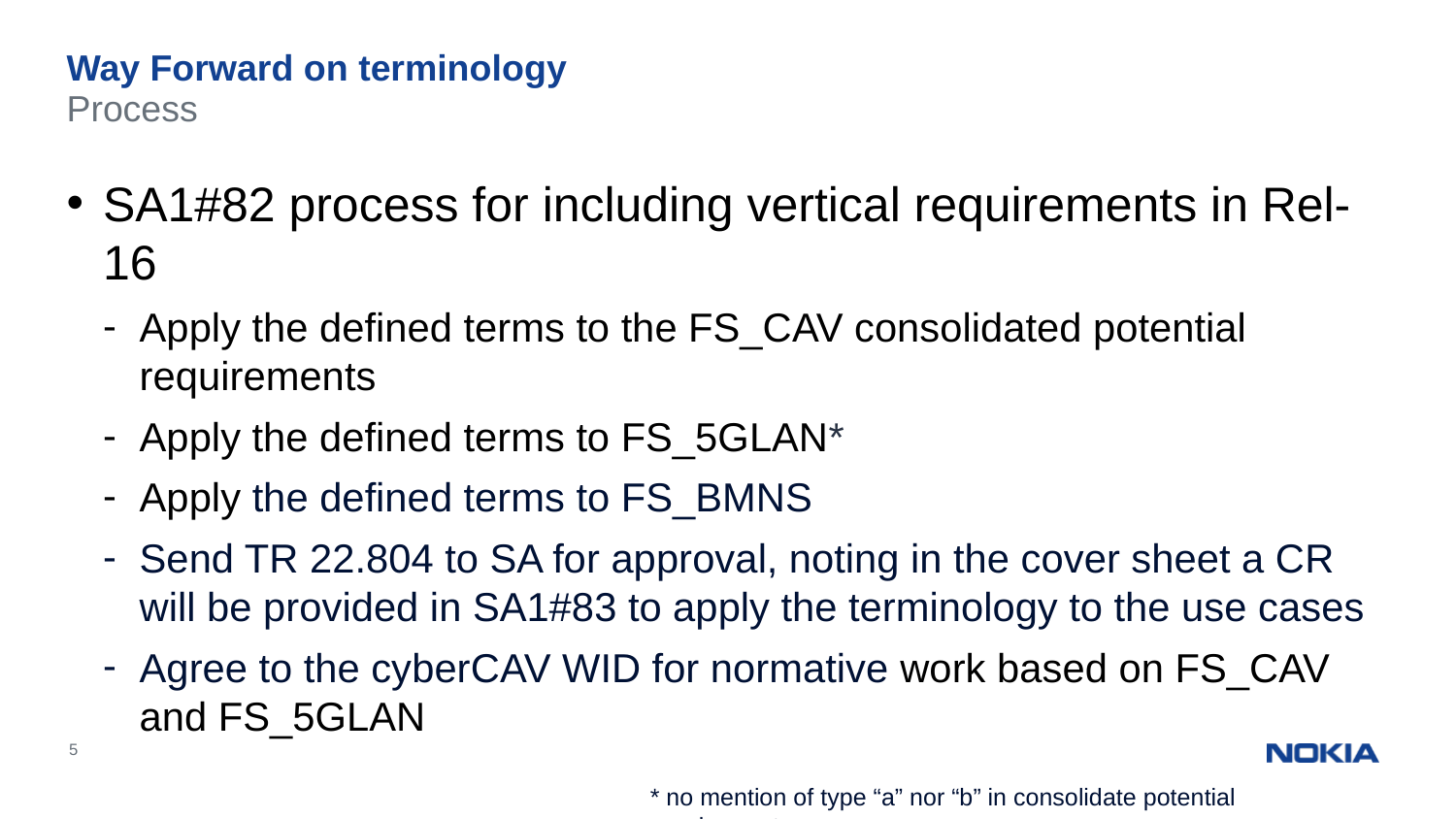

# Way Forward on terminology
Process
SA1#82 process for including vertical requirements in Rel-16
Apply the defined terms to the FS_CAV consolidated potential requirements
Apply the defined terms to FS_5GLAN*
Apply the defined terms to FS_BMNS
Send TR 22.804 to SA for approval, noting in the cover sheet a CR will be provided in SA1#83 to apply the terminology to the use cases
Agree to the cyberCAV WID for normative work based on FS_CAV and FS_5GLAN
* no mention of type “a” nor “b” in consolidate potential requirements